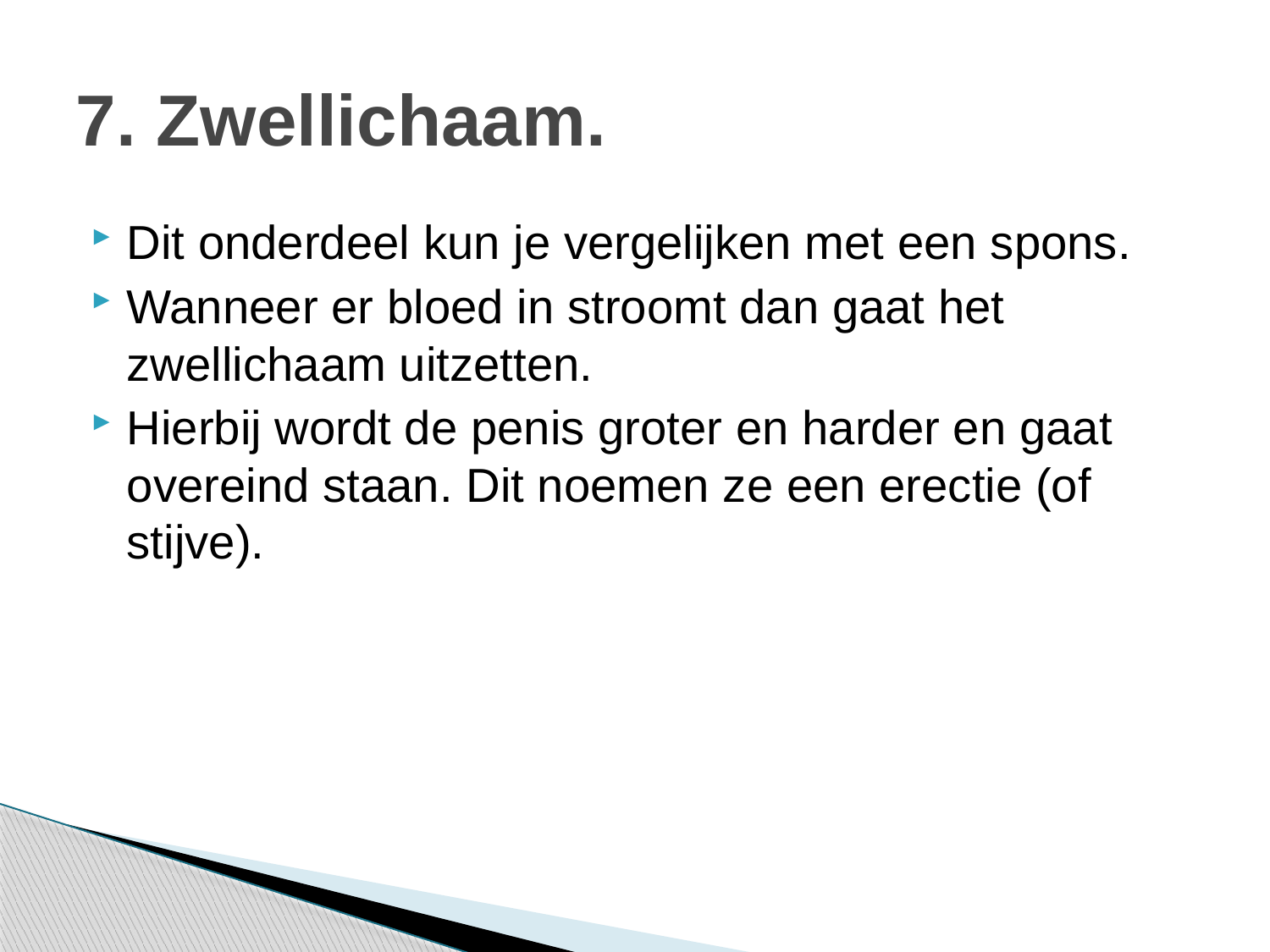

# 7. Zwellichaam.
Dit onderdeel kun je vergelijken met een spons.
Wanneer er bloed in stroomt dan gaat het zwellichaam uitzetten.
Hierbij wordt de penis groter en harder en gaat overeind staan. Dit noemen ze een erectie (of stijve).